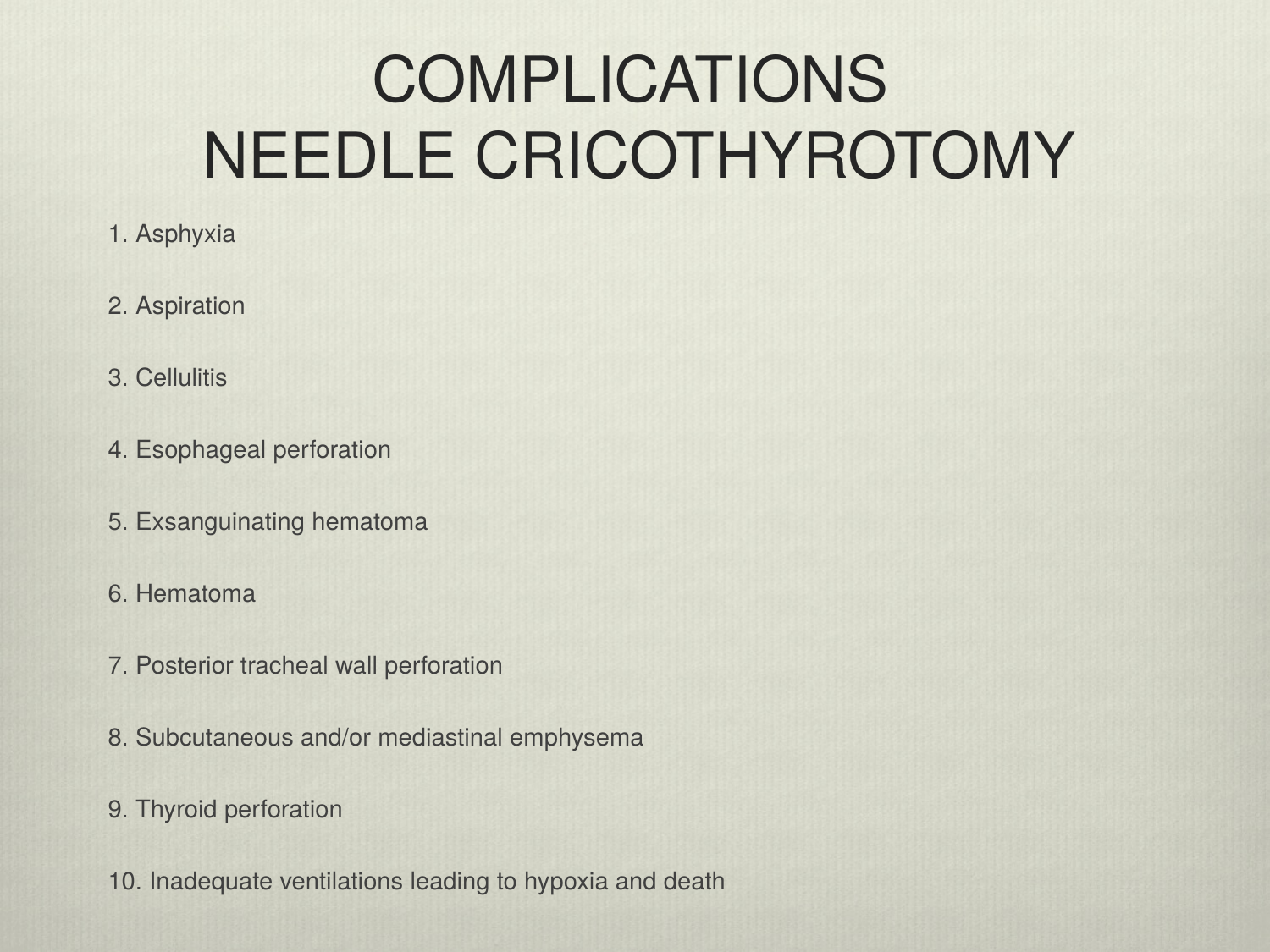

# COMPLICATIONS NEEDLE CRICOTHYROTOMY
1. Asphyxia
2. Aspiration
3. Cellulitis
4. Esophageal perforation
5. Exsanguinating hematoma
6. Hematoma
7. Posterior tracheal wall perforation
8. Subcutaneous and/or mediastinal emphysema
9. Thyroid perforation
10. Inadequate ventilations leading to hypoxia and death